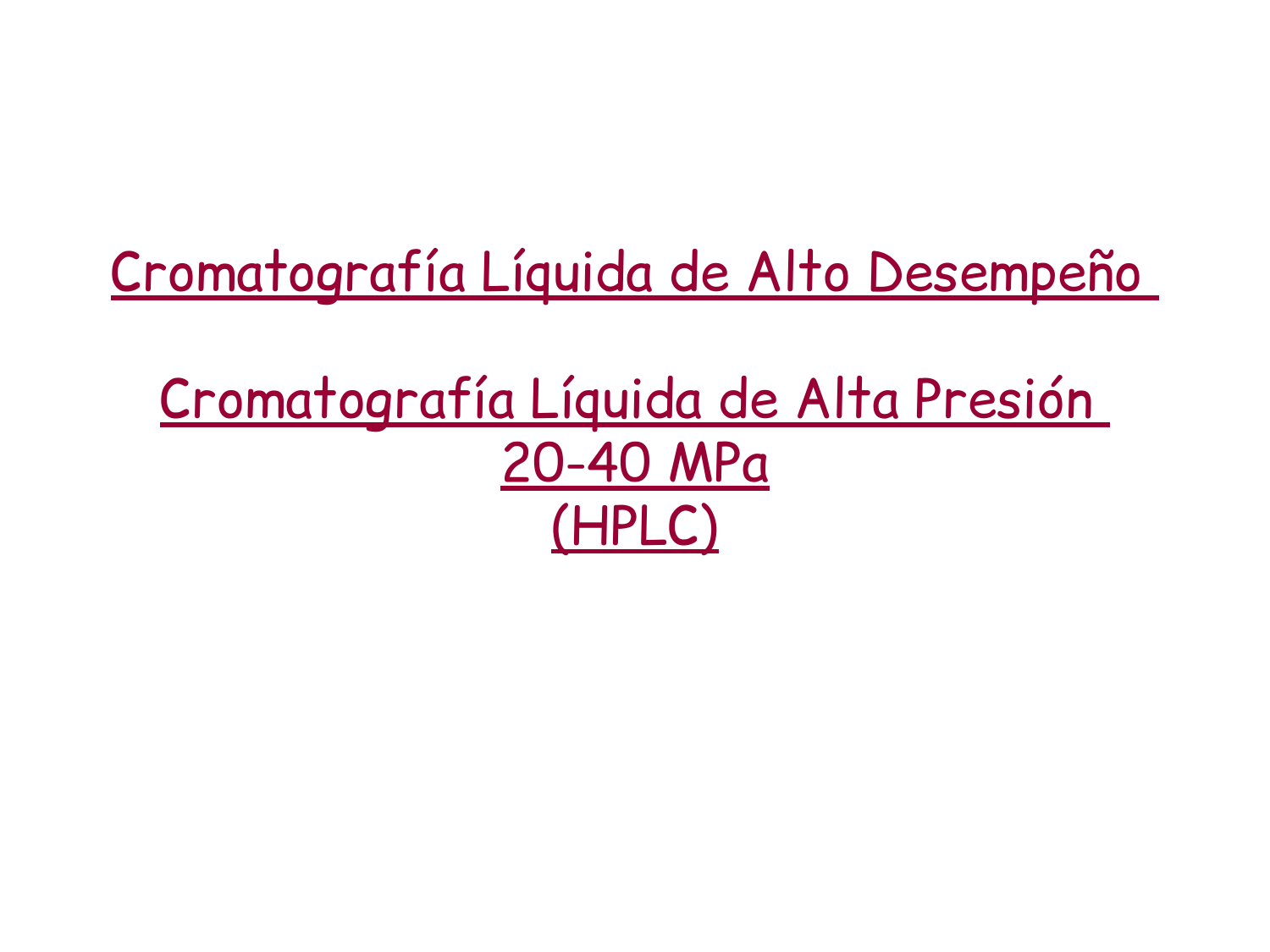

# Cromatografía Líquida de Alto Desempeño Cromatografía Líquida de Alta Presión 20-40 MPa (HPLC)